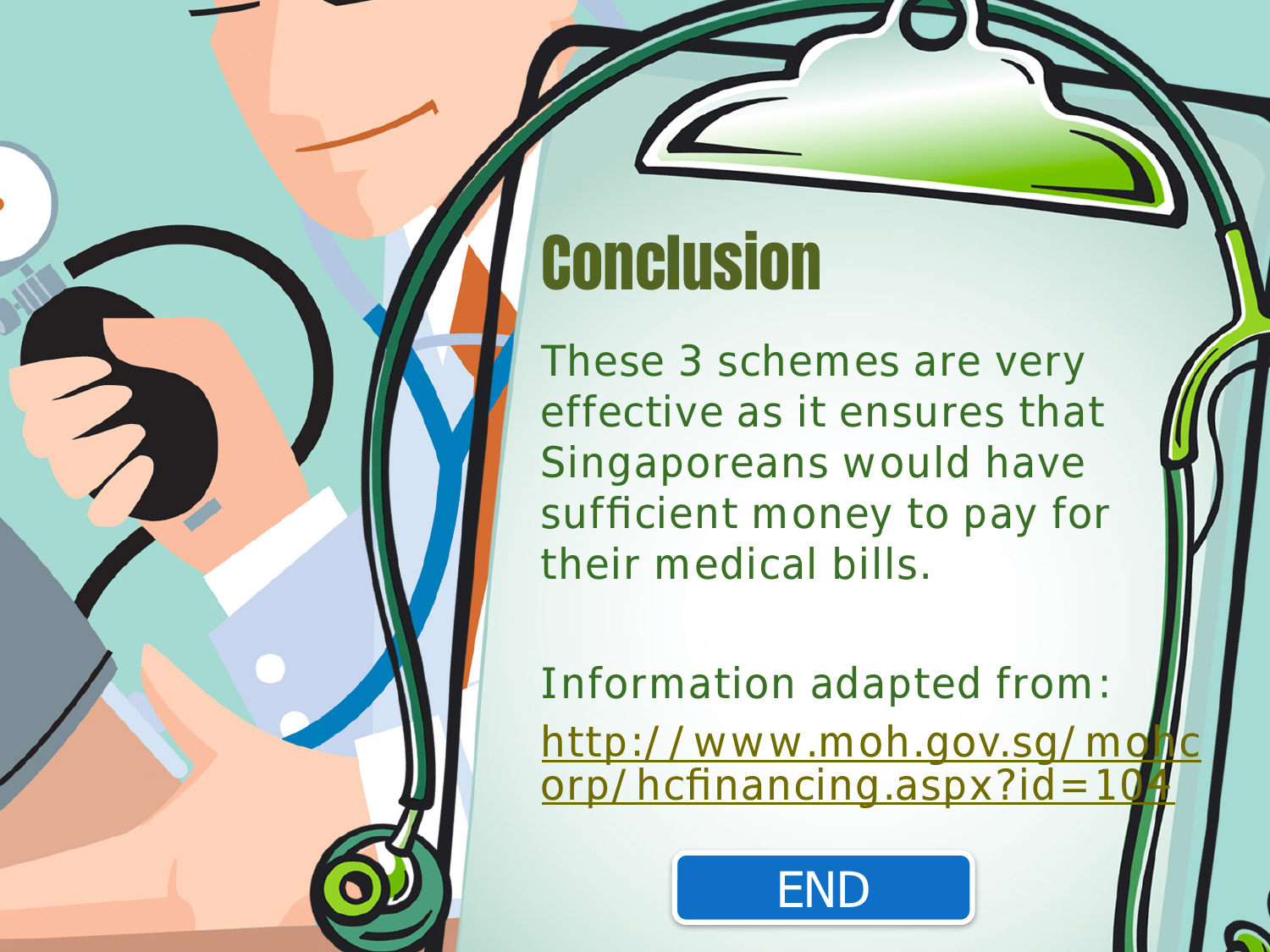

# Conclusion
These 3 schemes are very effective as it ensures that Singaporeans would have sufficient money to pay for their medical bills.

Information adapted from:
http://www.moh.gov.sg/mohcorp/hcfinancing.aspx?id=104
END